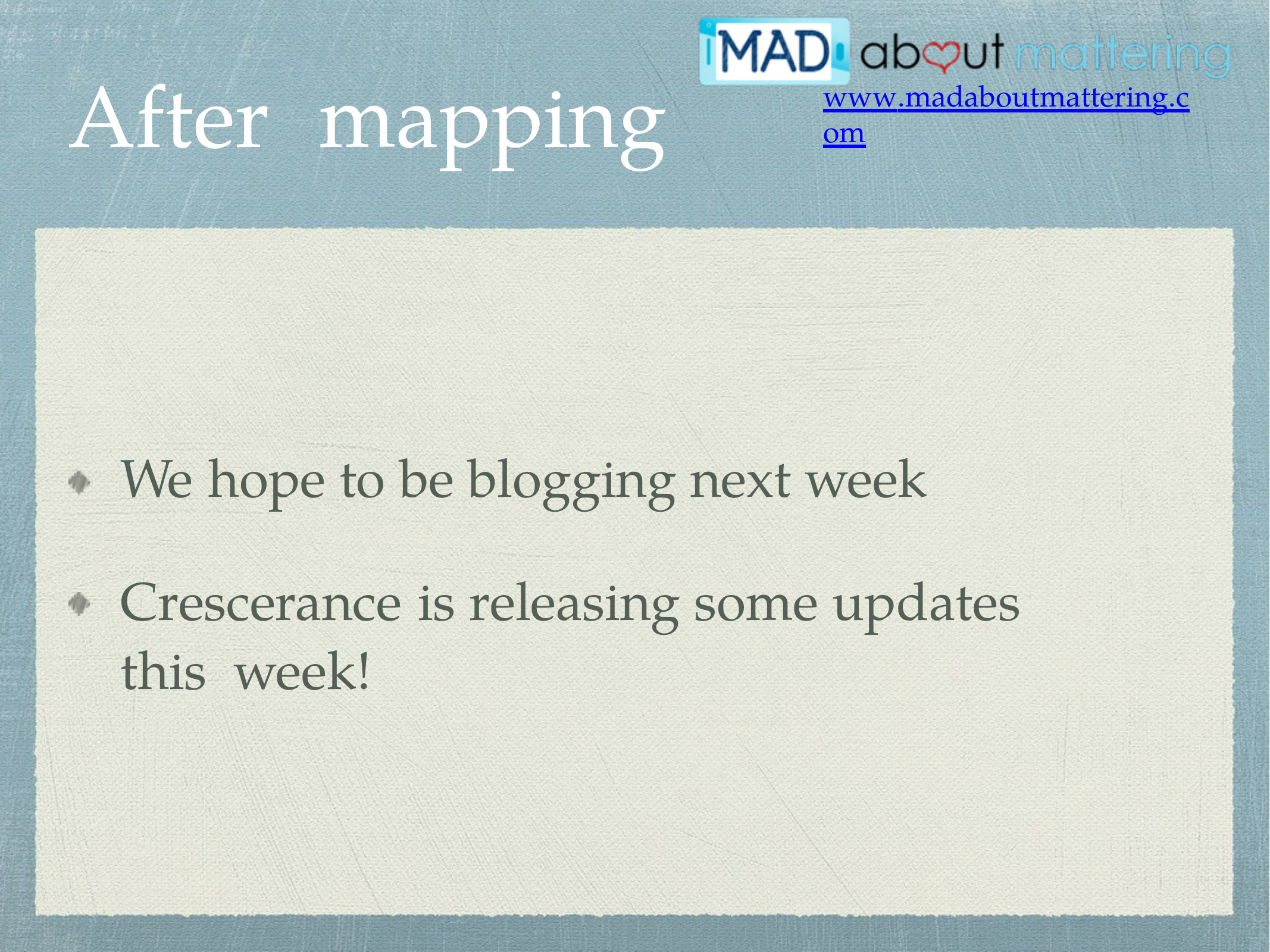

# After	mapping
www.madaboutmattering.com
We	hope	to	be	blogging next week

Crescerance	is releasing some	updates this  week!